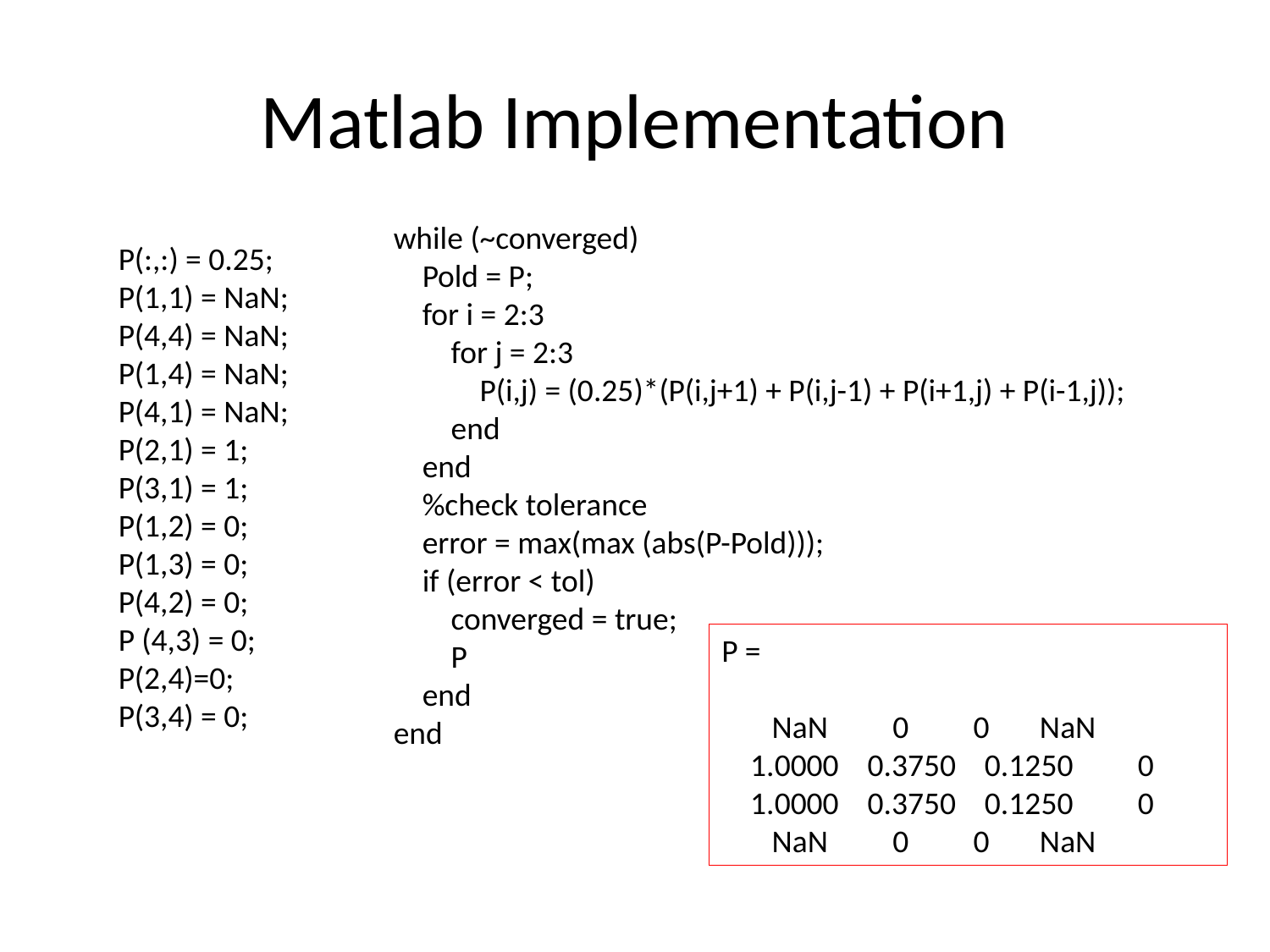

# Matlab Implementation
while (~converged)
    Pold = P;
    for i = 2:3
        for j = 2:3
            P(i,j) = (0.25)*(P(i,j+1) + P(i,j-1) + P(i+1,j) + P(i-1,j));
        end
    end
    %check tolerance
    error = max(max (abs(P-Pold)));
    if (error < tol)
        converged = true;
        P
    end
end
P(:,:) = 0.25;
P(1,1) = NaN;
P(4,4) = NaN;
P(1,4) = NaN;
P(4,1) = NaN;
P(2,1) = 1;
P(3,1) = 1;
P(1,2) = 0;
P(1,3) = 0;
P(4,2) = 0;
P (4,3) = 0;
P(2,4)=0;
P(3,4) = 0;
P =

       NaN         0         0       NaN
    1.0000    0.3750    0.1250         0
    1.0000    0.3750    0.1250         0
       NaN         0         0       NaN